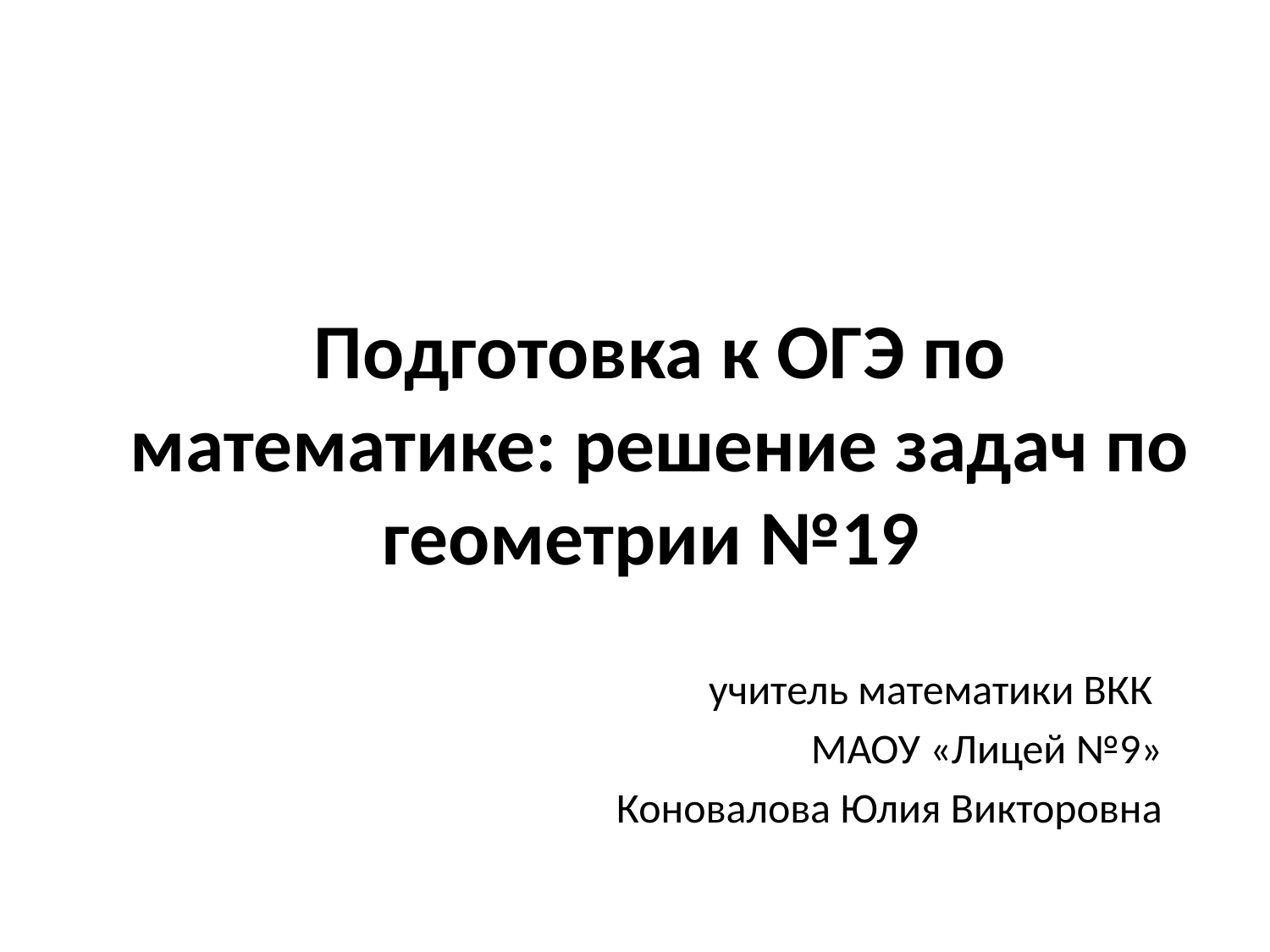

# Подготовка к ОГЭ по математике: решение задач по геометрии №19
учитель математики ВКК
МАОУ «Лицей №9»
Коновалова Юлия Викторовна